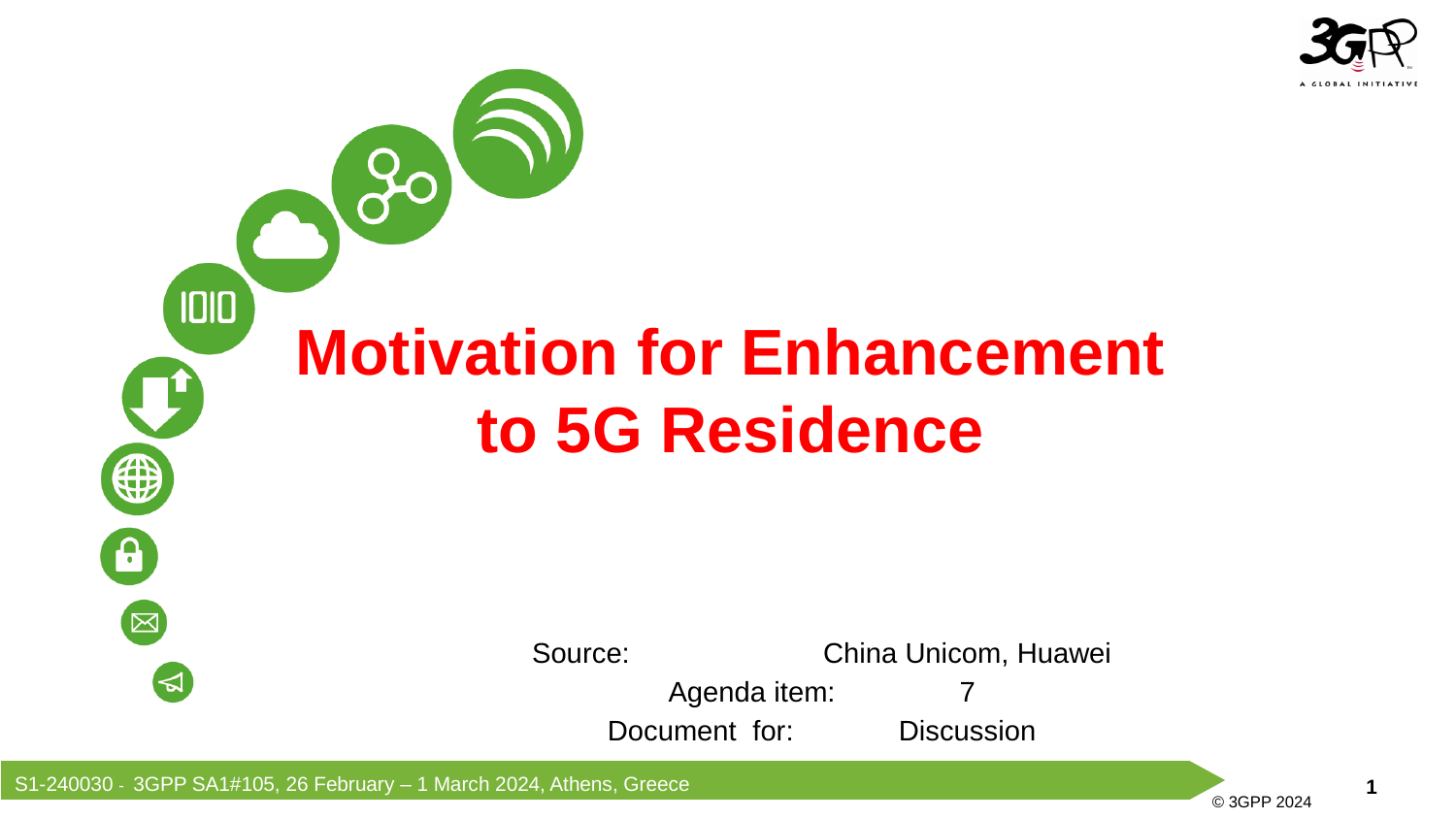

Motivation for Enhancement to 5G Residence
Source: 		China Unicom, Huawei
Agenda item: 	7
Document  for:	Discussion
S1-240030 -  3GPP SA1#105, 26 February – 1 March 2024, Athens, Greece

© 3GPP 2024